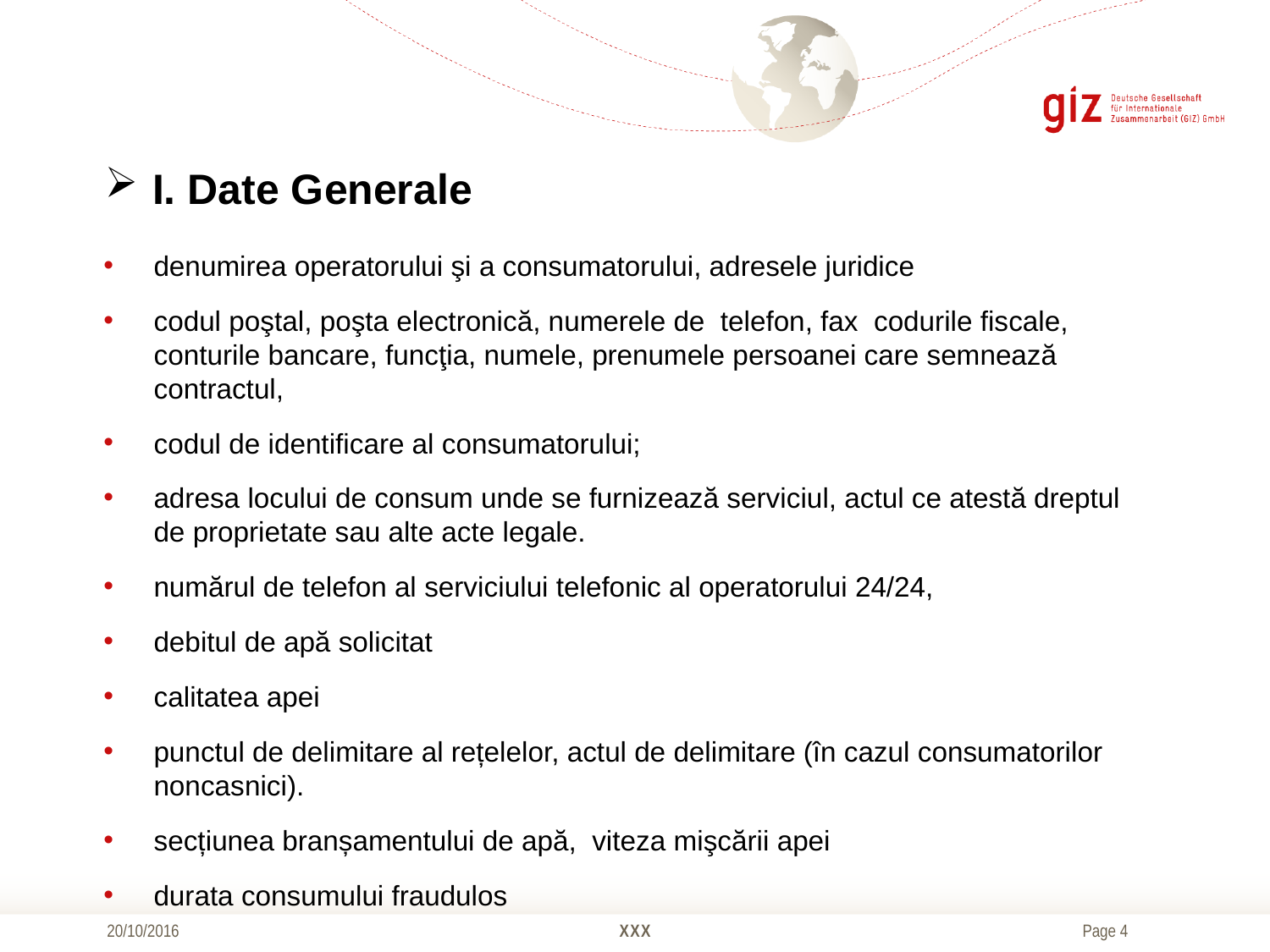

# I. Date Generale
denumirea operatorului şi a consumatorului, adresele juridice
codul poştal, poşta electronică, numerele de  telefon, fax  codurile fiscale, conturile bancare, funcţia, numele, prenumele persoanei care semnează contractul,
codul de identificare al consumatorului;
adresa locului de consum unde se furnizează serviciul, actul ce atestă dreptul de proprietate sau alte acte legale.
numărul de telefon al serviciului telefonic al operatorului 24/24,
debitul de apă solicitat
calitatea apei
punctul de delimitare al rețelelor, actul de delimitare (în cazul consumatorilor noncasnici).
secțiunea branșamentului de apă,  viteza mişcării apei
durata consumului fraudulos
20/10/2016
XXX